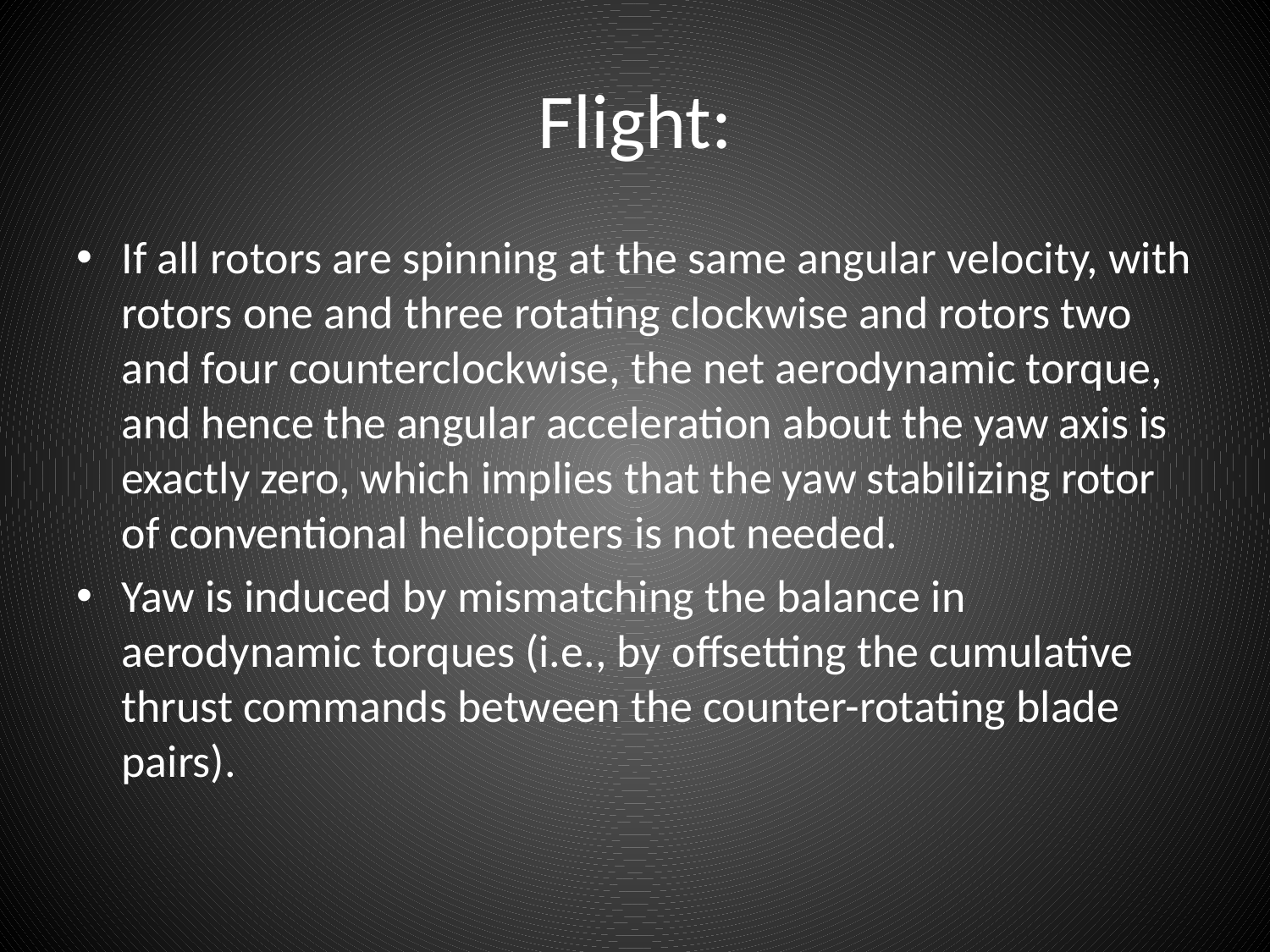

# Flight:
If all rotors are spinning at the same angular velocity, with rotors one and three rotating clockwise and rotors two and four counterclockwise, the net aerodynamic torque, and hence the angular acceleration about the yaw axis is exactly zero, which implies that the yaw stabilizing rotor of conventional helicopters is not needed.
Yaw is induced by mismatching the balance in aerodynamic torques (i.e., by offsetting the cumulative thrust commands between the counter-rotating blade pairs).